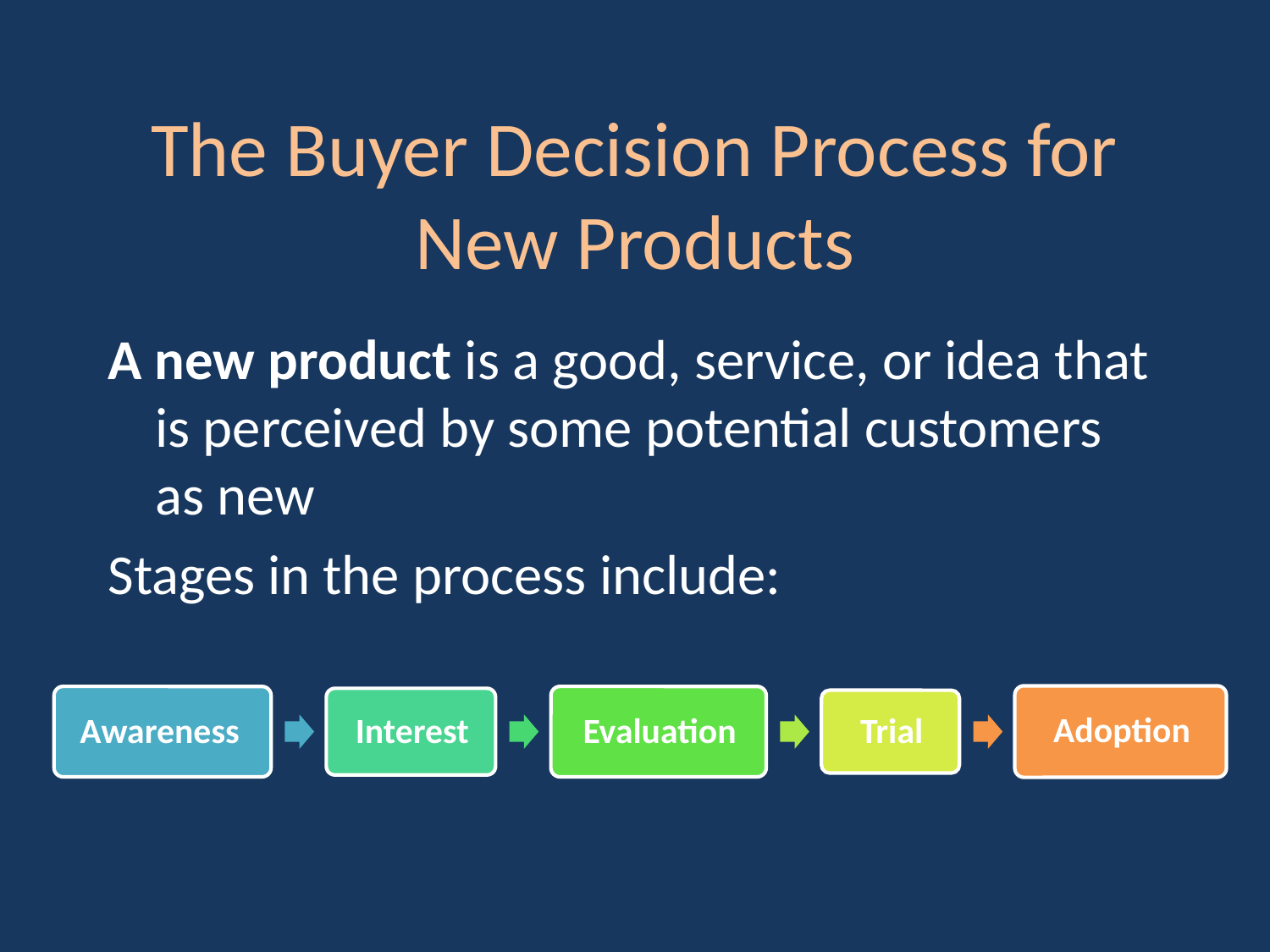

The Buyer Decision Process for New Products
A new product is a good, service, or idea that is perceived by some potential customers as new
Stages in the process include:

Awareness

Interest

Evaluation

Trial

Adoption